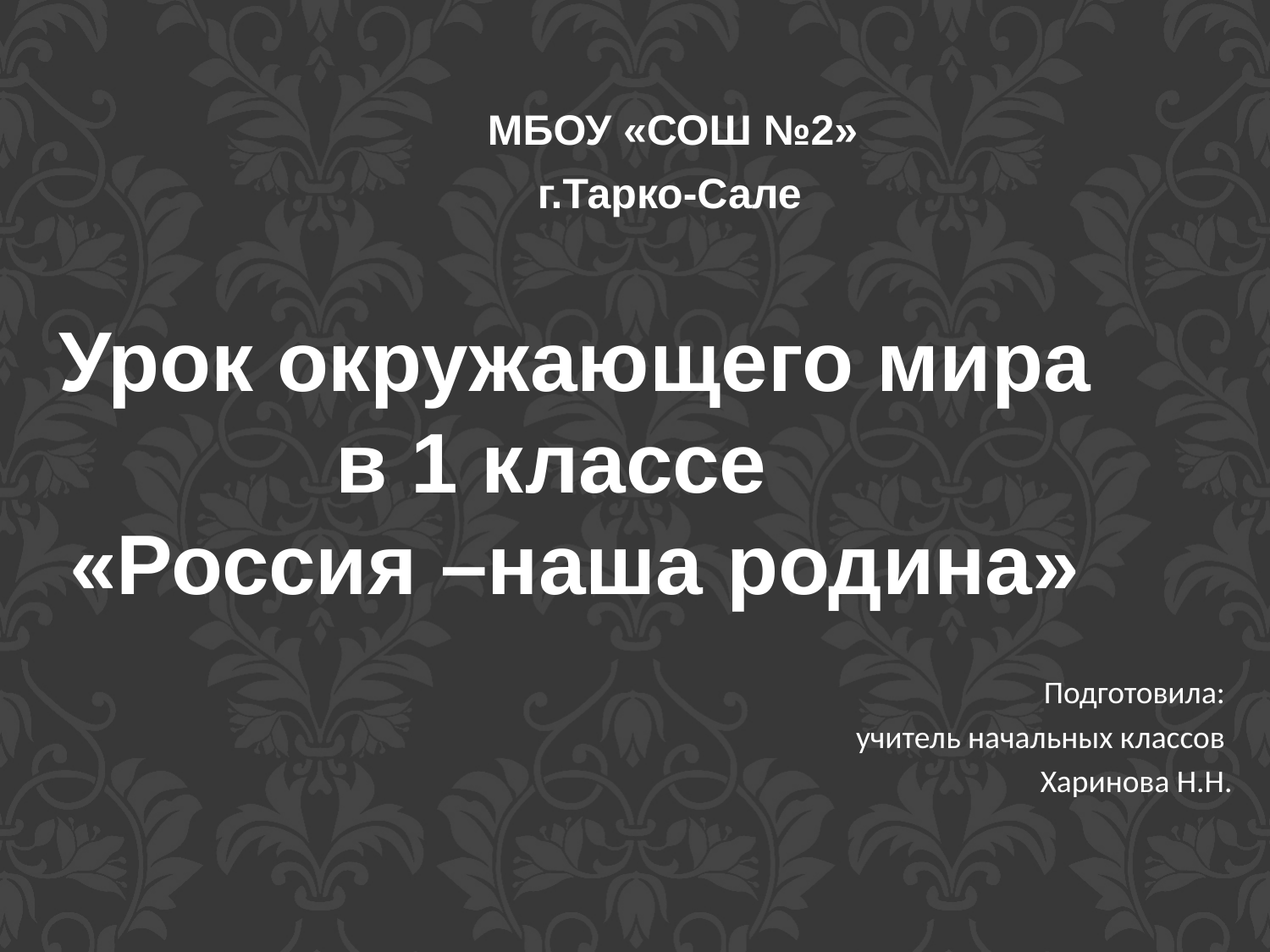

МБОУ «СОШ №2»
г.Тарко-Сале

Урок окружающего мира в 1 классе
«Россия –наша родина»
Подготовила:
                                               учитель начальных классов
Харинова Н.Н.